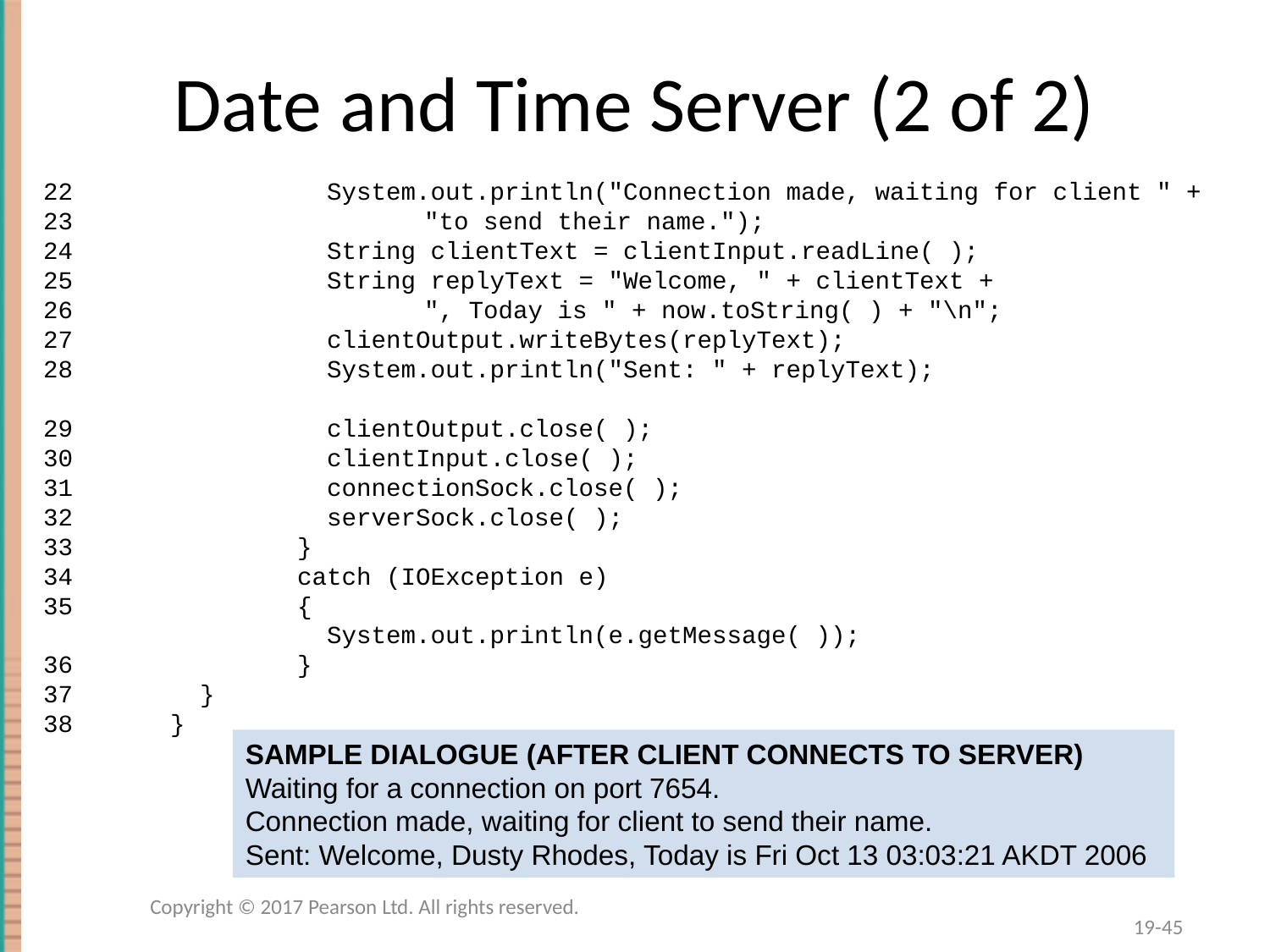

# Date and Time Server (2 of 2)
22		  System.out.println("Connection made, waiting for client " +
23			"to send their name.");
24		  String clientText = clientInput.readLine( );
25		  String replyText = "Welcome, " + clientText +
26			", Today is " + now.toString( ) + "\n";
27		  clientOutput.writeBytes(replyText);
28		  System.out.println("Sent: " + replyText);

29		  clientOutput.close( );
30		  clientInput.close( );
31		  connectionSock.close( );
32		  serverSock.close( );
33		}
34		catch (IOException e)
35		{
		  System.out.println(e.getMessage( ));
36		}
37	  }
38	}

SAMPLE dialogue (After client connects to server)
Waiting for a connection on port 7654.
Connection made, waiting for client to send their name.
Sent: Welcome, Dusty Rhodes, Today is Fri Oct 13 03:03:21 AKDT 2006
Copyright © 2017 Pearson Ltd. All rights reserved.
19-45